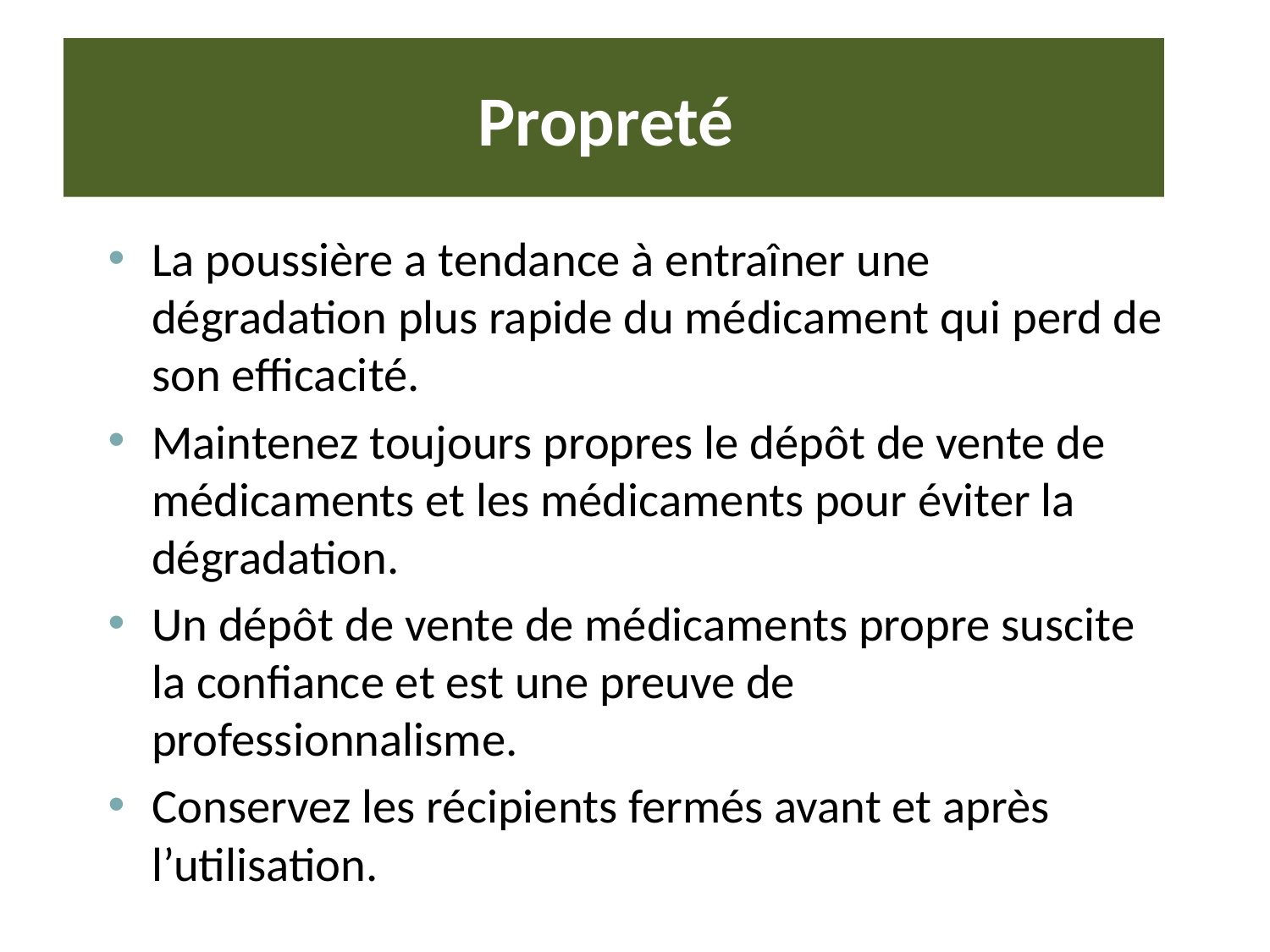

# Propreté
La poussière a tendance à entraîner une dégradation plus rapide du médicament qui perd de son efficacité.
Maintenez toujours propres le dépôt de vente de médicaments et les médicaments pour éviter la dégradation.
Un dépôt de vente de médicaments propre suscite la confiance et est une preuve de professionnalisme.
Conservez les récipients fermés avant et après l’utilisation.